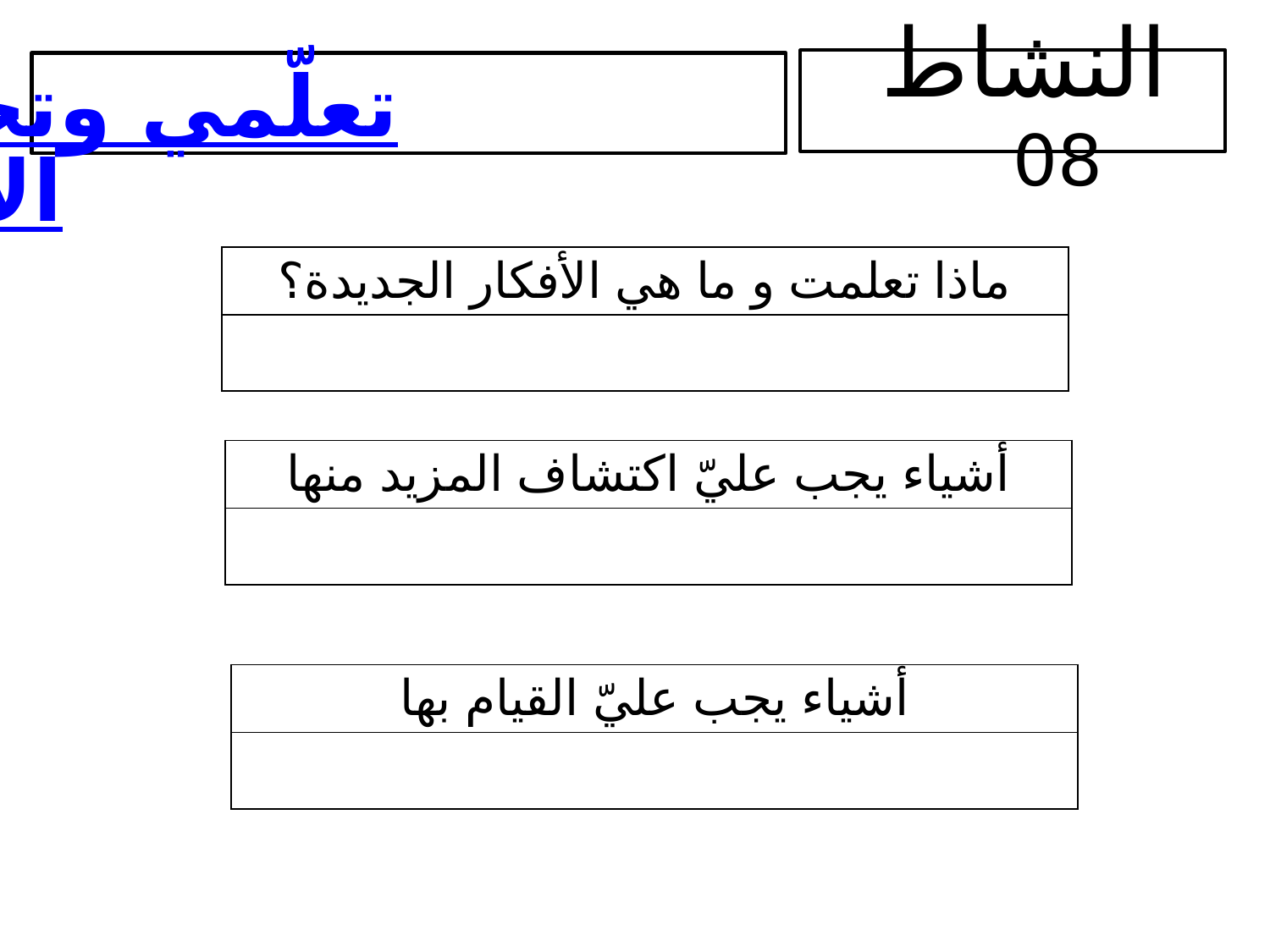

النشاط  08
تعلّمي وتخطيطي الإجرائي
| ماذا تعلمت و ما هي الأفكار الجديدة؟ |
| --- |
|  |
| أشياء يجب عليّ اكتشاف المزيد منها |
| --- |
|  |
| أشياء يجب عليّ القيام بها |
| --- |
|  |